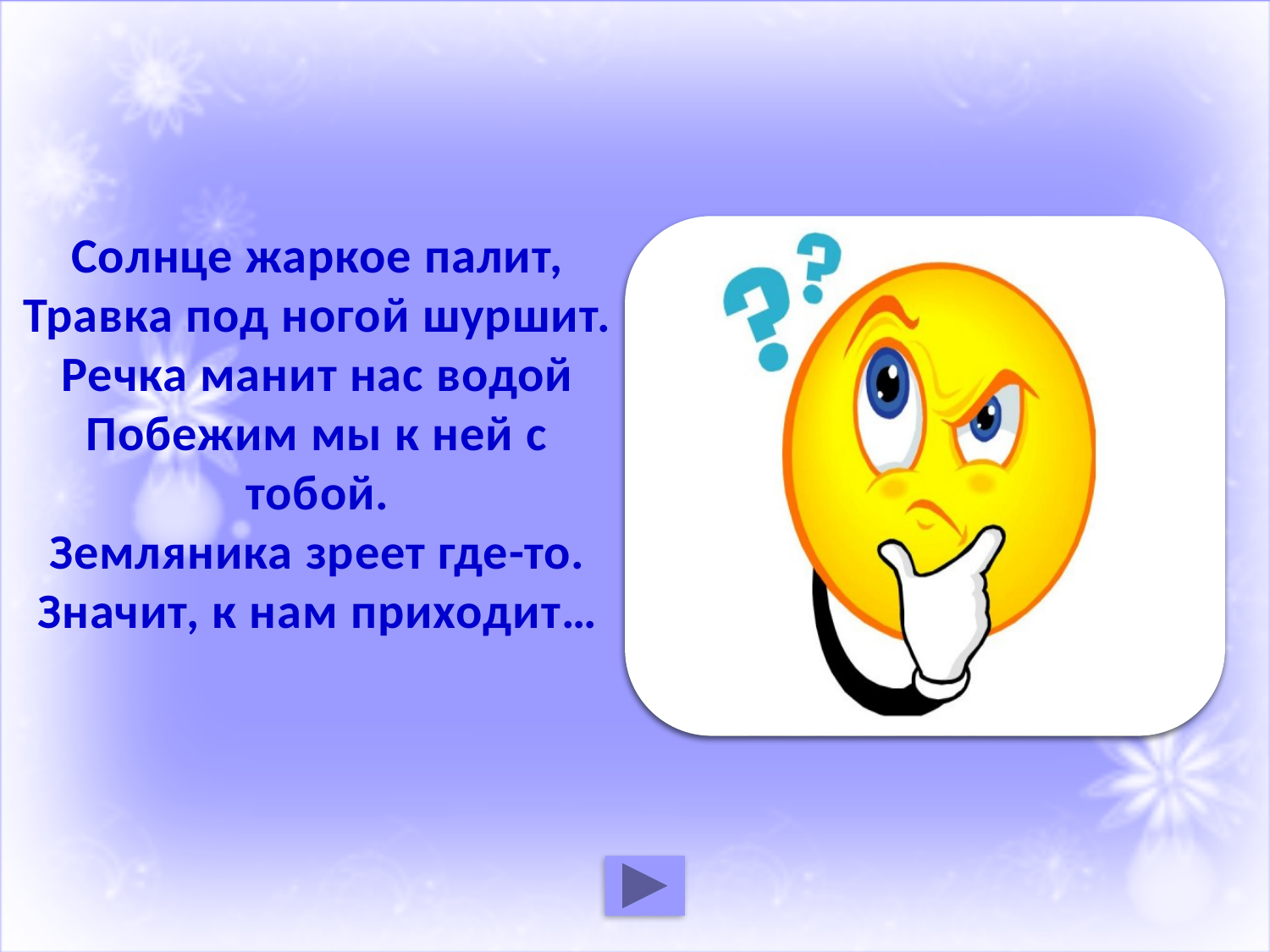

Солнце жаркое палит,
Травка под ногой шуршит.
Речка манит нас водой
Побежим мы к ней с тобой.
Земляника зреет где-то.
Значит, к нам приходит…